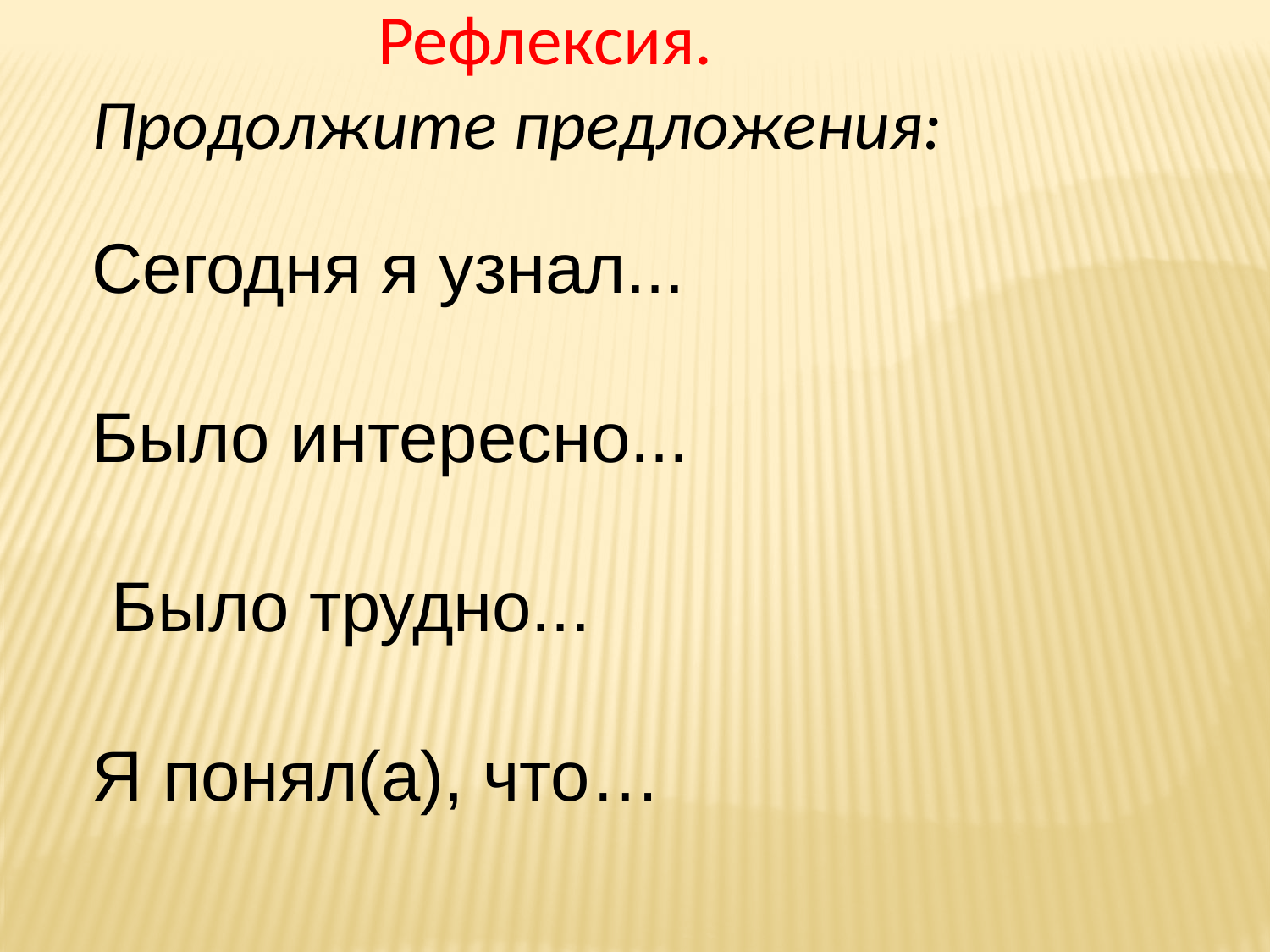

Рефлексия.
Продолжите предложения:

Сегодня я узнал...

Было интересно...

 Было трудно...

Я понял(а), что…